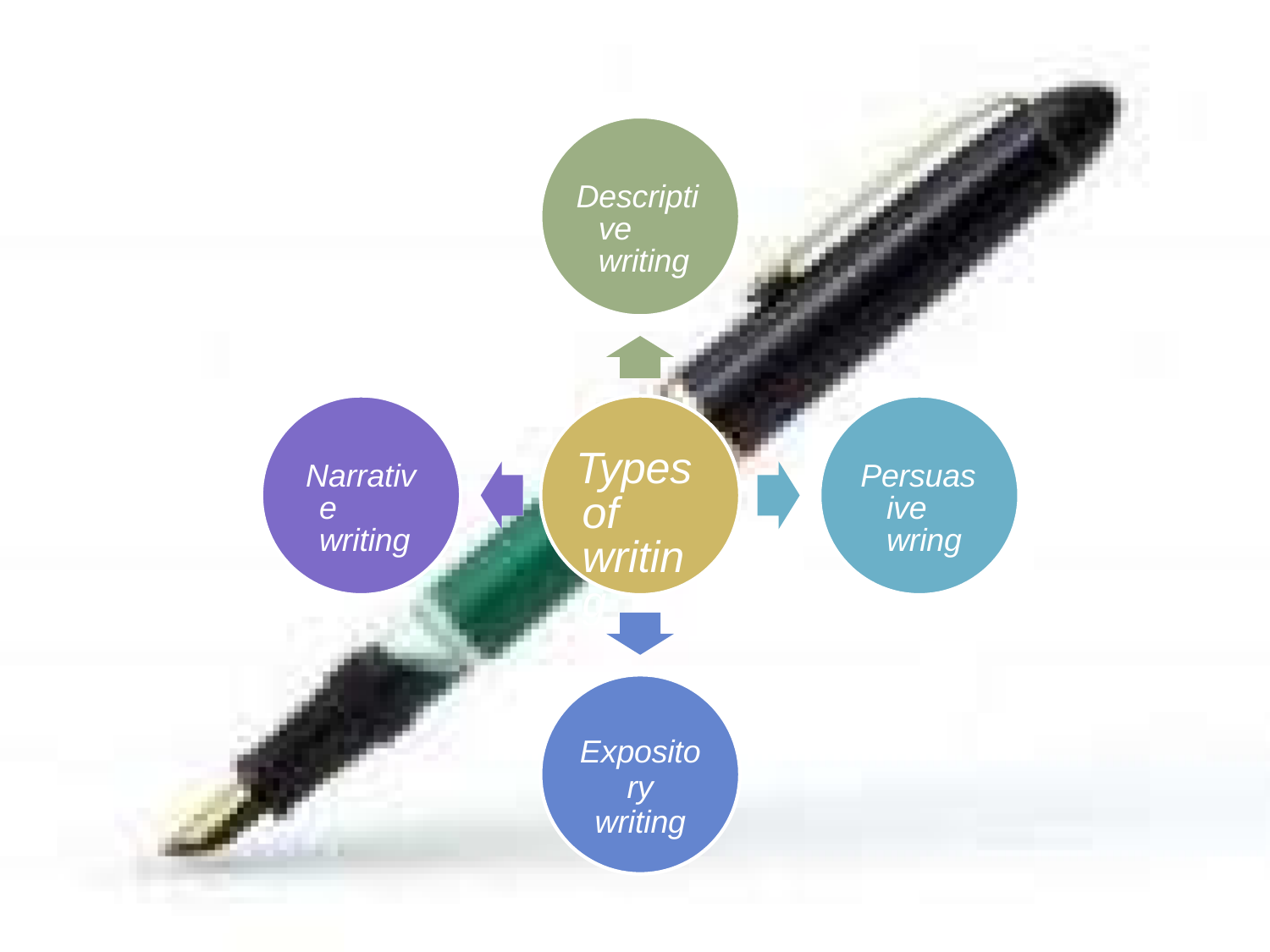

Descriptive  writing

Types of  writing
Narrative  writing
Persuasive  wring

Expository
writing